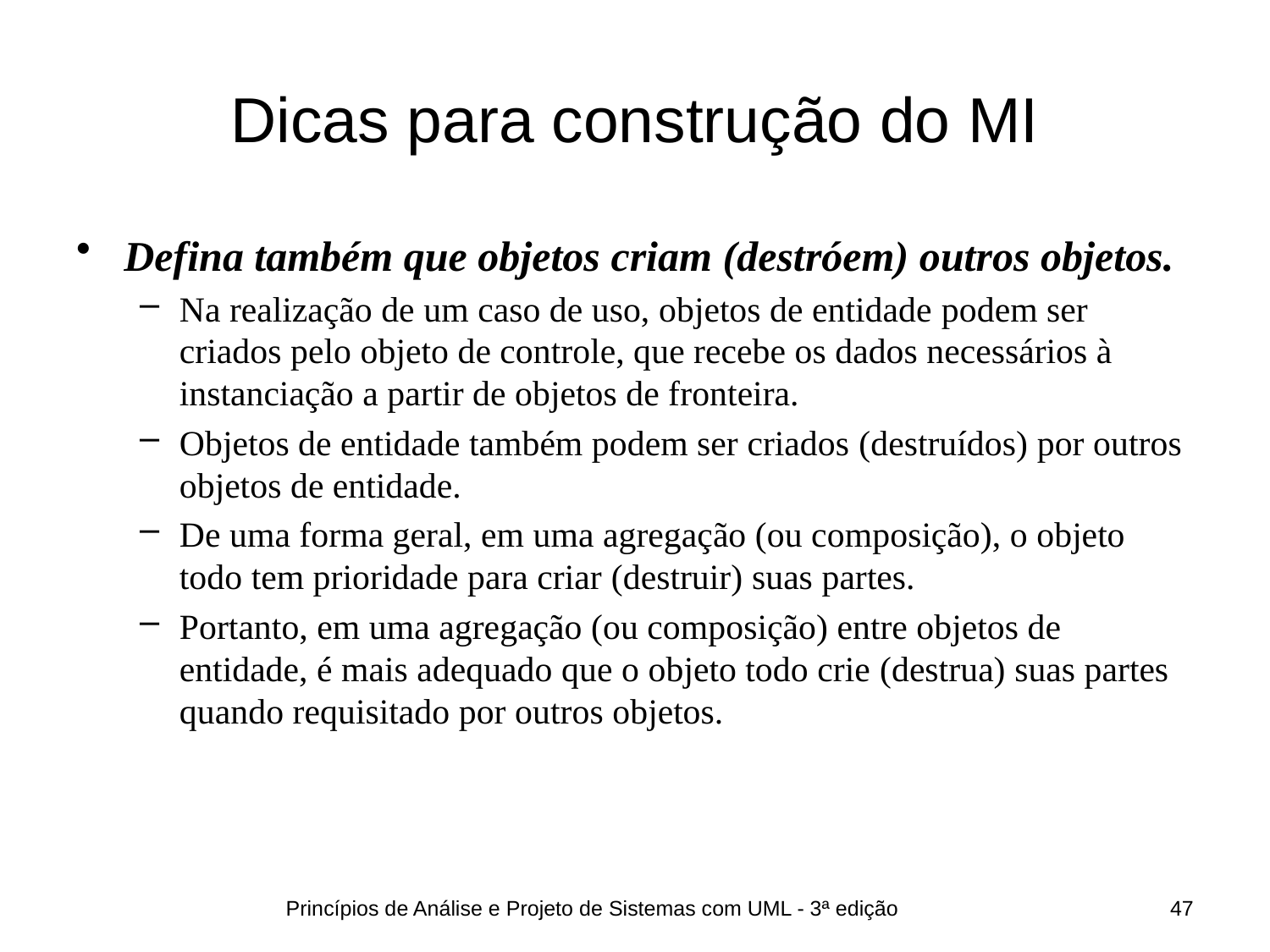

# Dicas para construção do MI
Defina também que objetos criam (destróem) outros objetos.
Na realização de um caso de uso, objetos de entidade podem ser criados pelo objeto de controle, que recebe os dados necessários à instanciação a partir de objetos de fronteira.
Objetos de entidade também podem ser criados (destruídos) por outros objetos de entidade.
De uma forma geral, em uma agregação (ou composição), o objeto todo tem prioridade para criar (destruir) suas partes.
Portanto, em uma agregação (ou composição) entre objetos de entidade, é mais adequado que o objeto todo crie (destrua) suas partes quando requisitado por outros objetos.
Princípios de Análise e Projeto de Sistemas com UML - 3ª edição
47